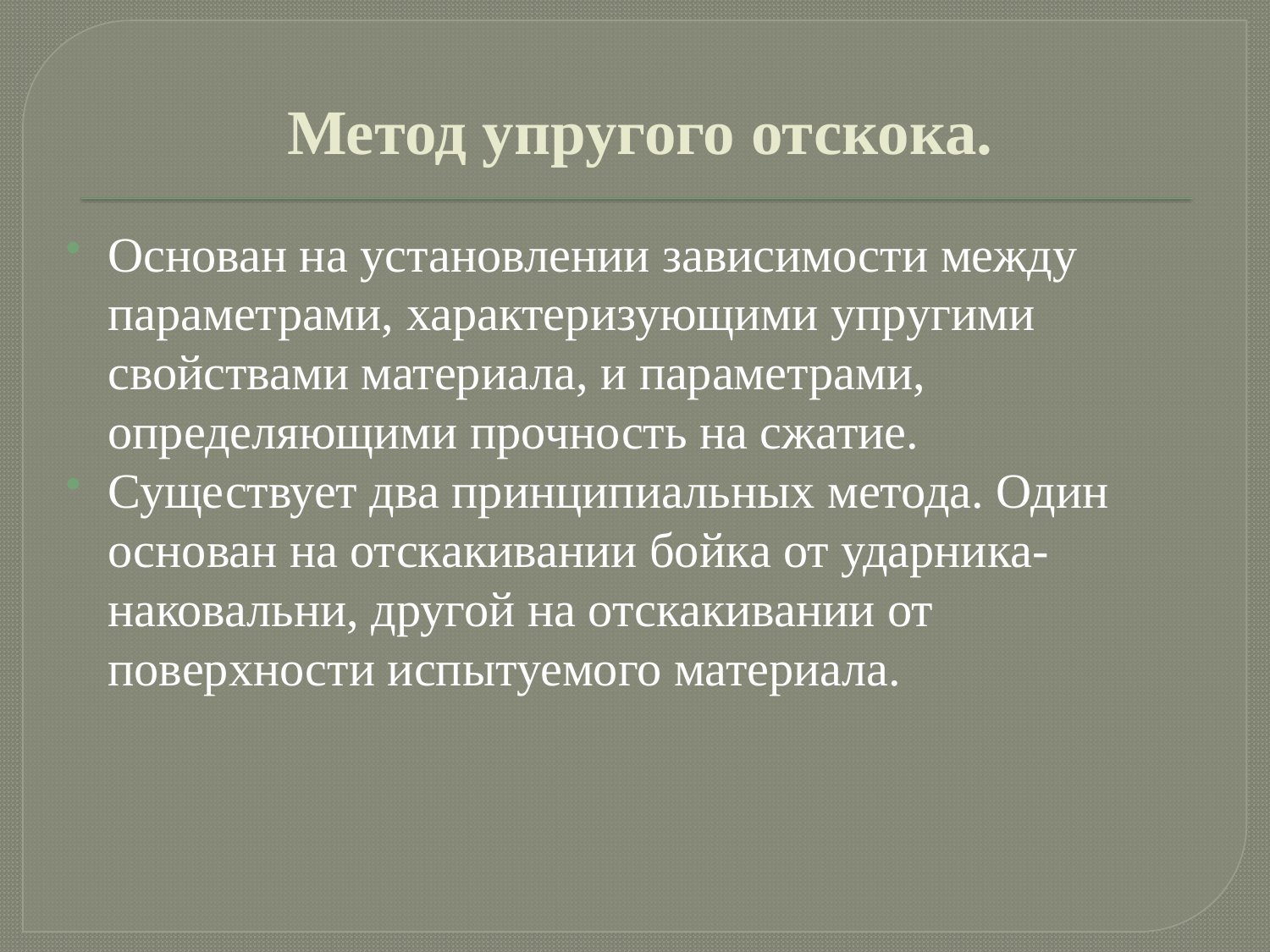

# Метод упругого отскока.
Основан на установлении зависимости между параметрами, характеризующими упругими свойствами материала, и параметрами, определяющими прочность на сжатие.
Существует два принципиальных метода. Один основан на отскакивании бойка от ударника-наковальни, другой на отскакивании от поверхности испытуемого материала.